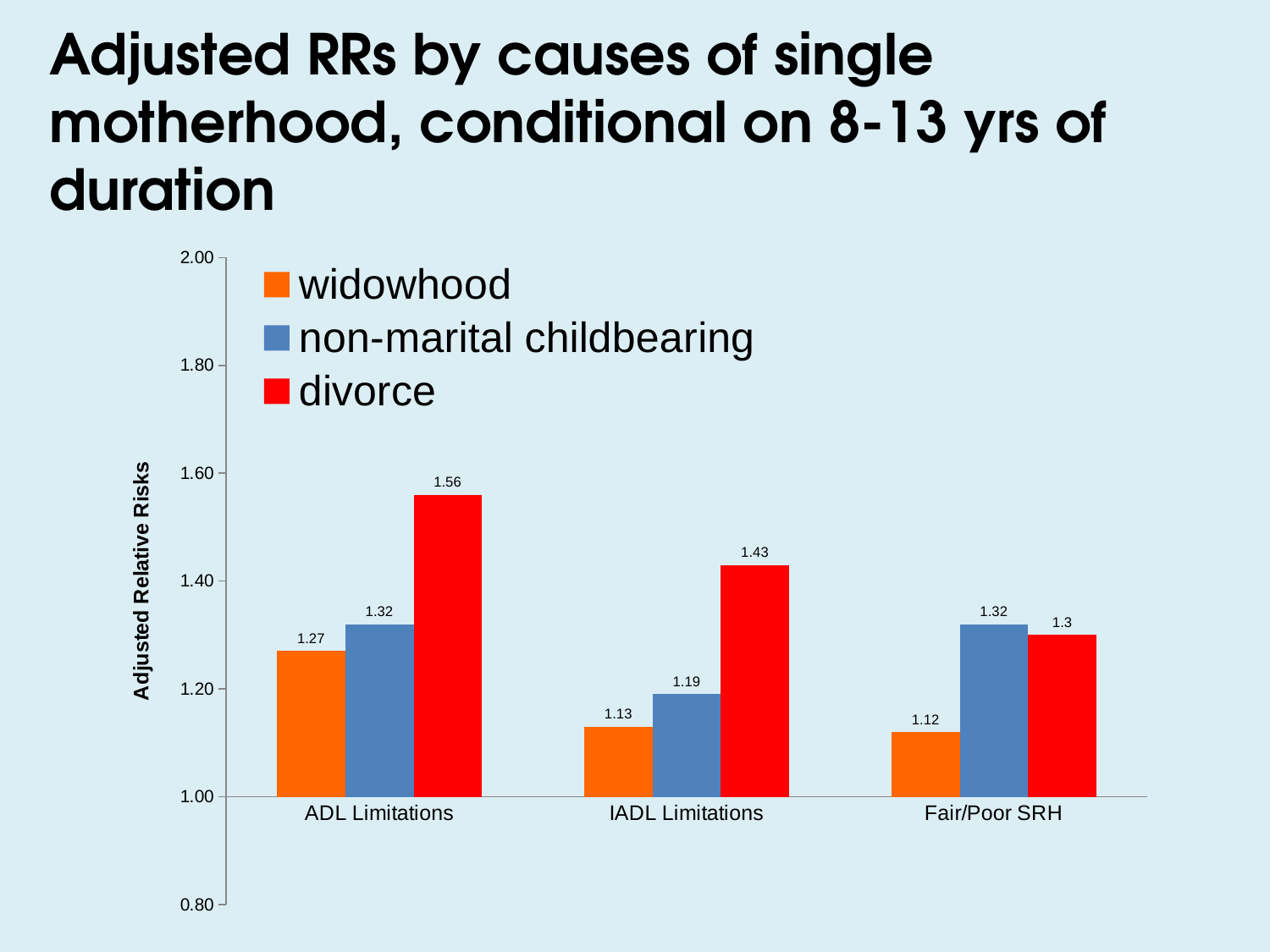

# Adjusted RRs by causes of single motherhood, conditional on 8-13 yrs of duration

### Chart

| Category | widowhood | non-marital childbearing | divorce |
|---|---|---|---|
| ADL Limitations | 1.27 | 1.32 | 1.56 |
| IADL Limitations | 1.13 | 1.19 | 1.43 |
| Fair/Poor SRH | 1.12 | 1.32 | 1.3 |